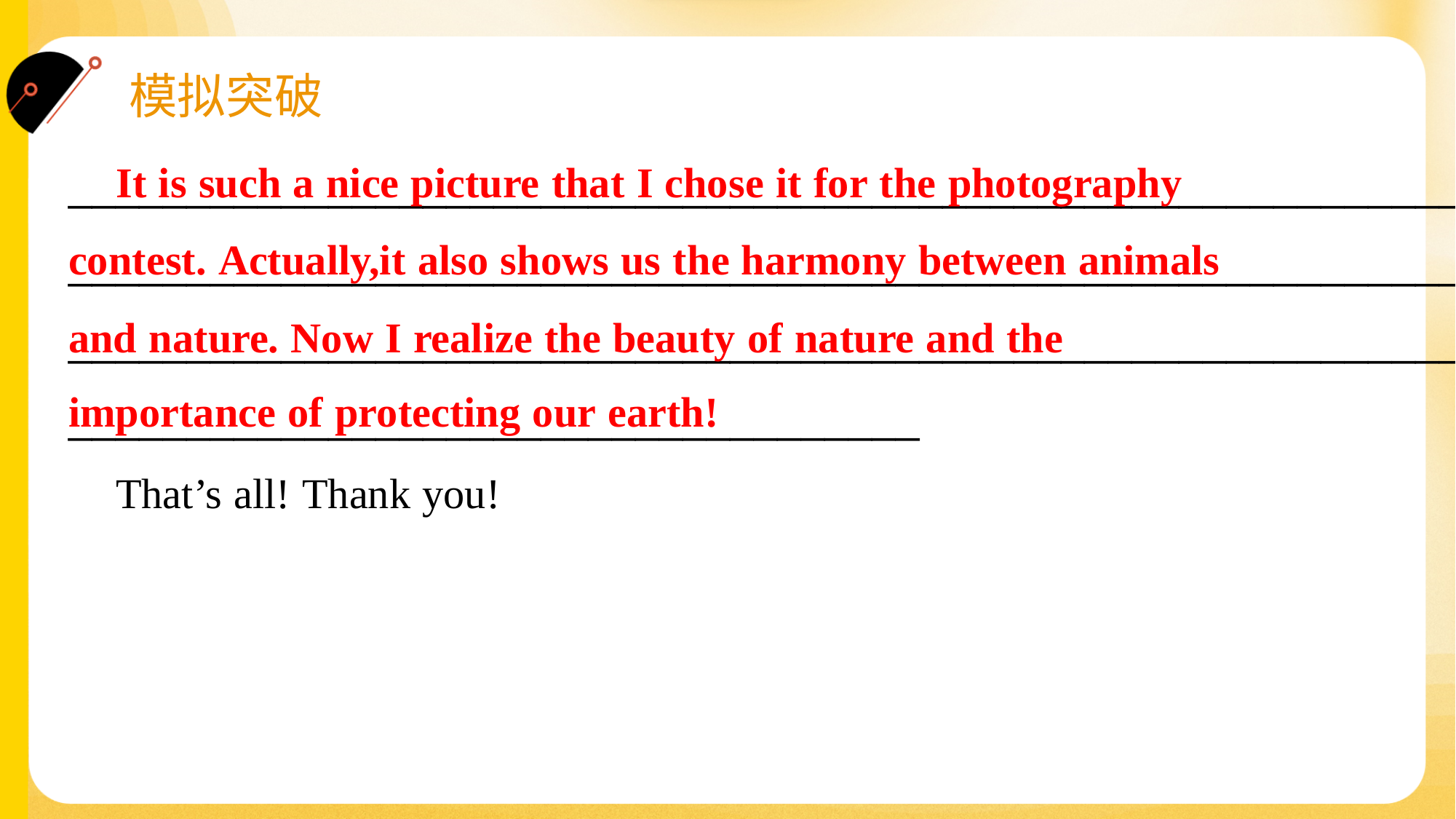

It is such a nice picture that I chose it for the photography
contest. Actually,it also shows us the harmony between animals
and nature. Now I realize the beauty of nature and the
importance of protecting our earth!
______________________________________________________________
______________________________________________________________
______________________________________________________________
____________________________________
    That’s all! Thank you!#2.1.5